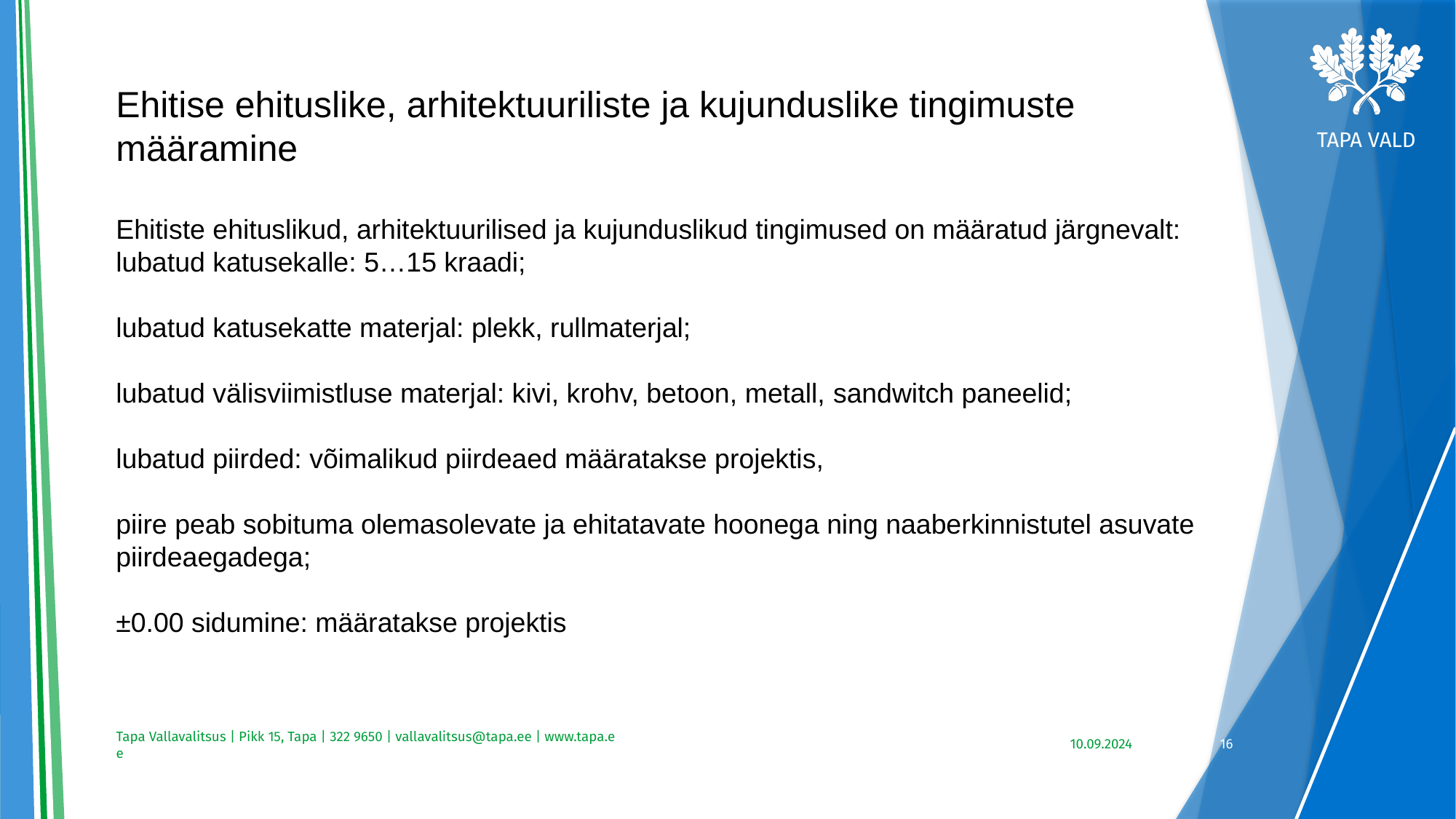

Ehitise ehituslike, arhitektuuriliste ja kujunduslike tingimuste määramine

Ehitiste ehituslikud, arhitektuurilised ja kujunduslikud tingimused on määratud järgnevalt:
lubatud katusekalle: 5…15 kraadi;

lubatud katusekatte materjal: plekk, rullmaterjal;

lubatud välisviimistluse materjal: kivi, krohv, betoon, metall, sandwitch paneelid;

lubatud piirded: võimalikud piirdeaed määratakse projektis,

piire peab sobituma olemasolevate ja ehitatavate hoonega ning naaberkinnistutel asuvate piirdeaegadega;

±0.00 sidumine: määratakse projektis
10.09.2024
16
Tapa Vallavalitsus | Pikk 15, Tapa | 322 9650 | vallavalitsus@tapa.ee | www.tapa.e
e